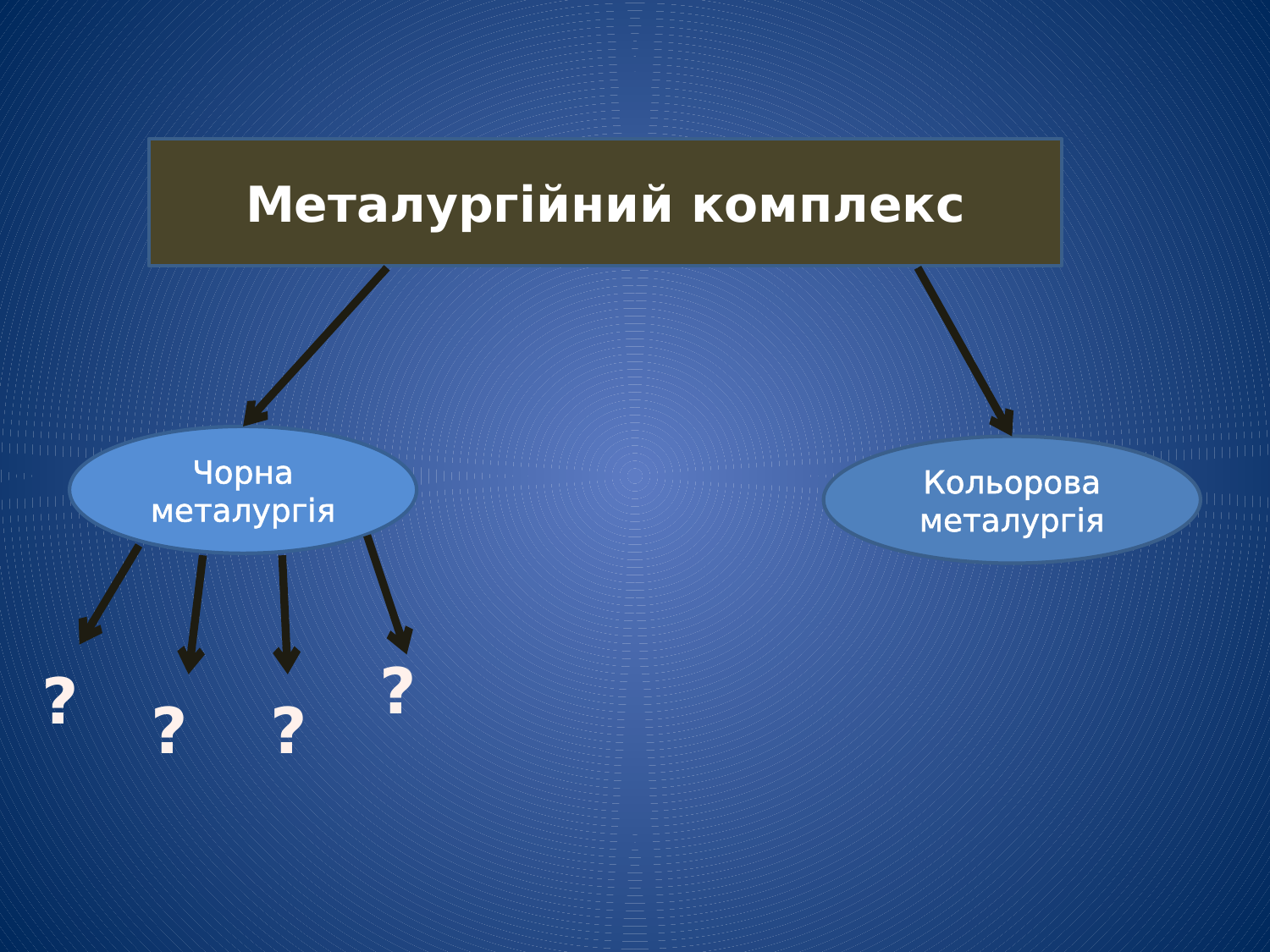

Металургійний комплекс
Чорна металургія
Кольорова металургія
?
?
?
?